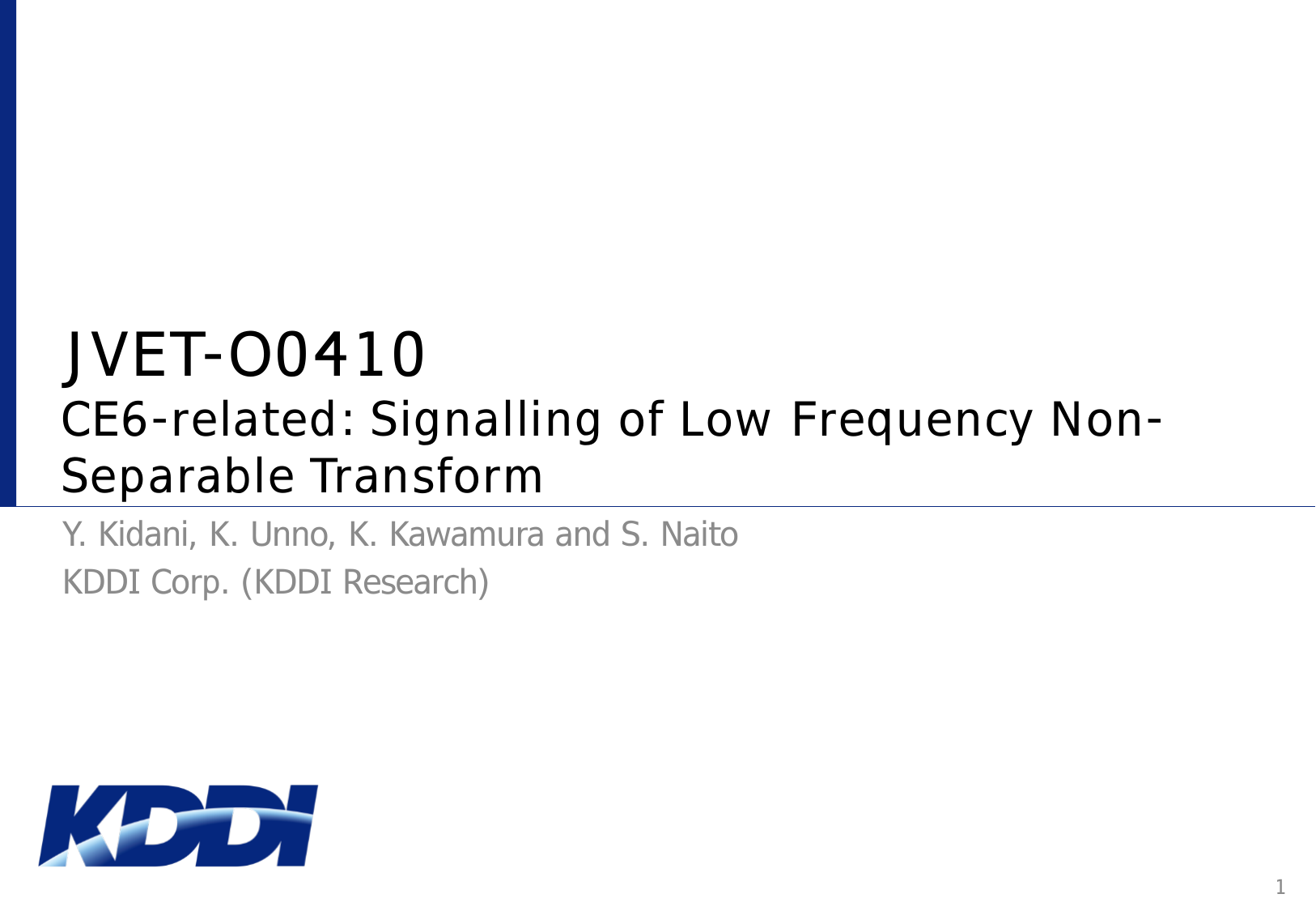

# JVET-O0410 CE6-related: Signalling of Low Frequency Non-Separable Transform
Y. Kidani, K. Unno, K. Kawamura and S. Naito
KDDI Corp. (KDDI Research)
1